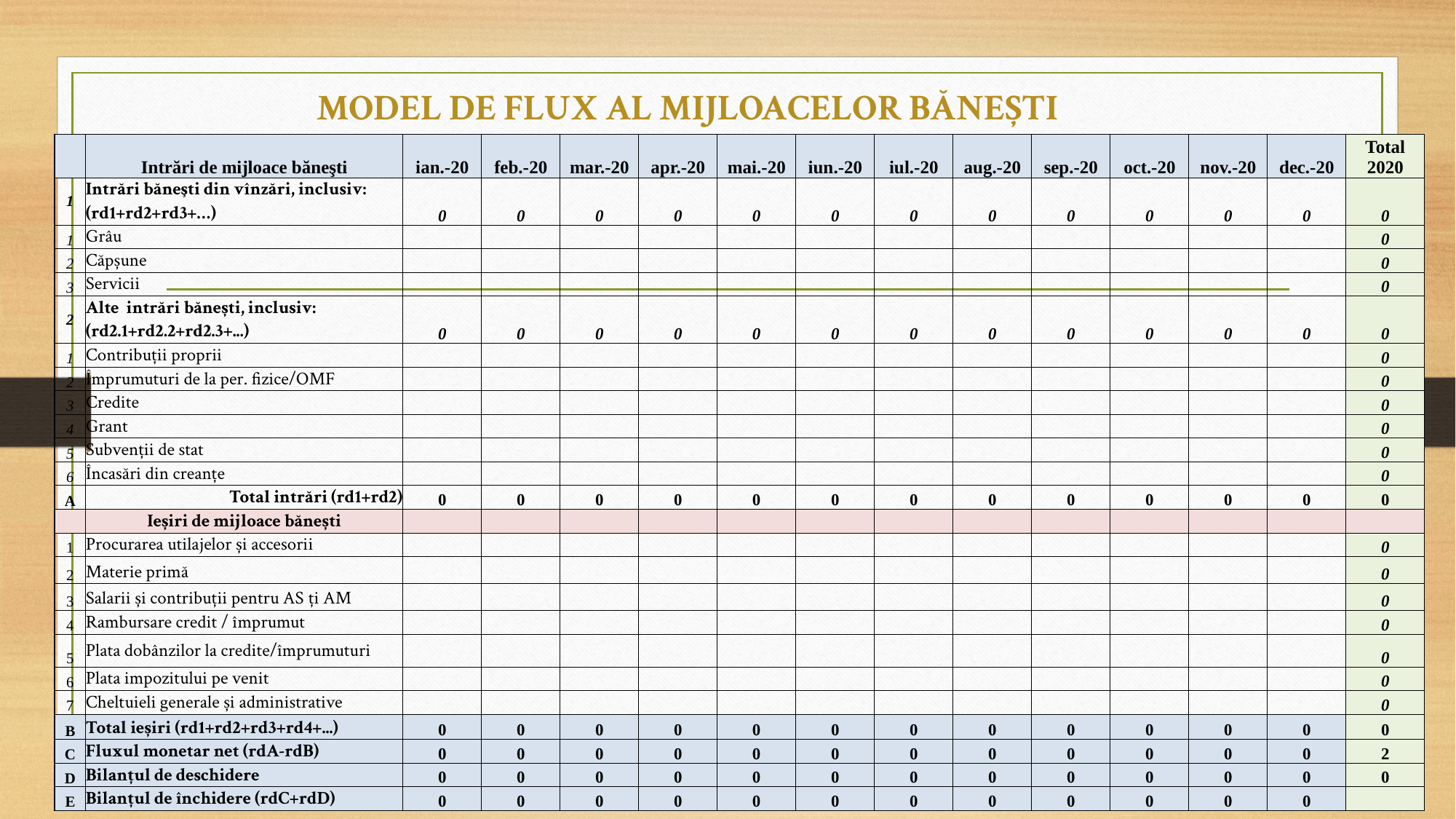

MODEL DE FLUX AL MIJLOACELOR BĂNEŞTI
|  | Intrări de mijloace băneşti | ian.-20 | feb.-20 | mar.-20 | apr.-20 | mai.-20 | iun.-20 | iul.-20 | aug.-20 | sep.-20 | oct.-20 | nov.-20 | dec.-20 | Total 2020 |
| --- | --- | --- | --- | --- | --- | --- | --- | --- | --- | --- | --- | --- | --- | --- |
| 1 | Intrări băneşti din vînzări, inclusiv: (rd1+rd2+rd3+…) | 0 | 0 | 0 | 0 | 0 | 0 | 0 | 0 | 0 | 0 | 0 | 0 | 0 |
| 1 | Grâu |  |  |  |  |  |  |  |  |  |  |  |  | 0 |
| 2 | Căpșune |  |  |  |  |  |  |  |  |  |  |  |  | 0 |
| 3 | Servicii |  |  |  |  |  |  |  |  |  |  |  |  | 0 |
| 2 | Alte intrări băneşti, inclusiv: (rd2.1+rd2.2+rd2.3+...) | 0 | 0 | 0 | 0 | 0 | 0 | 0 | 0 | 0 | 0 | 0 | 0 | 0 |
| 1 | Contribuţii proprii |  |  |  |  |  |  |  |  |  |  |  |  | 0 |
| 2 | Împrumuturi de la per. fizice/OMF |  |  |  |  |  |  |  |  |  |  |  |  | 0 |
| 3 | Credite |  |  |  |  |  |  |  |  |  |  |  |  | 0 |
| 4 | Grant |  |  |  |  |  |  |  |  |  |  |  |  | 0 |
| 5 | Subvenţii de stat |  |  |  |  |  |  |  |  |  |  |  |  | 0 |
| 6 | Încasări din creanţe |  |  |  |  |  |  |  |  |  |  |  |  | 0 |
| A | Total intrări (rd1+rd2) | 0 | 0 | 0 | 0 | 0 | 0 | 0 | 0 | 0 | 0 | 0 | 0 | 0 |
|  | Ieșiri de mijloace băneşti |  |  |  |  |  |  |  |  |  |  |  |  |  |
| 1 | Procurarea utilajelor şi accesorii |  |  |  |  |  |  |  |  |  |  |  |  | 0 |
| 2 | Materie primă |  |  |  |  |  |  |  |  |  |  |  |  | 0 |
| 3 | Salarii şi contribuţii pentru AS ți AM |  |  |  |  |  |  |  |  |  |  |  |  | 0 |
| 4 | Rambursare credit / împrumut |  |  |  |  |  |  |  |  |  |  |  |  | 0 |
| 5 | Plata dobânzilor la credite/împrumuturi |  |  |  |  |  |  |  |  |  |  |  |  | 0 |
| 6 | Plata impozitului pe venit |  |  |  |  |  |  |  |  |  |  |  |  | 0 |
| 7 | Cheltuieli generale şi administrative |  |  |  |  |  |  |  |  |  |  |  |  | 0 |
| B | Total ieşiri (rd1+rd2+rd3+rd4+...) | 0 | 0 | 0 | 0 | 0 | 0 | 0 | 0 | 0 | 0 | 0 | 0 | 0 |
| C | Fluxul monetar net (rdA-rdB) | 0 | 0 | 0 | 0 | 0 | 0 | 0 | 0 | 0 | 0 | 0 | 0 | 2 |
| D | Bilanţul de deschidere | 0 | 0 | 0 | 0 | 0 | 0 | 0 | 0 | 0 | 0 | 0 | 0 | 0 |
| E | Bilanţul de închidere (rdC+rdD) | 0 | 0 | 0 | 0 | 0 | 0 | 0 | 0 | 0 | 0 | 0 | 0 |  |